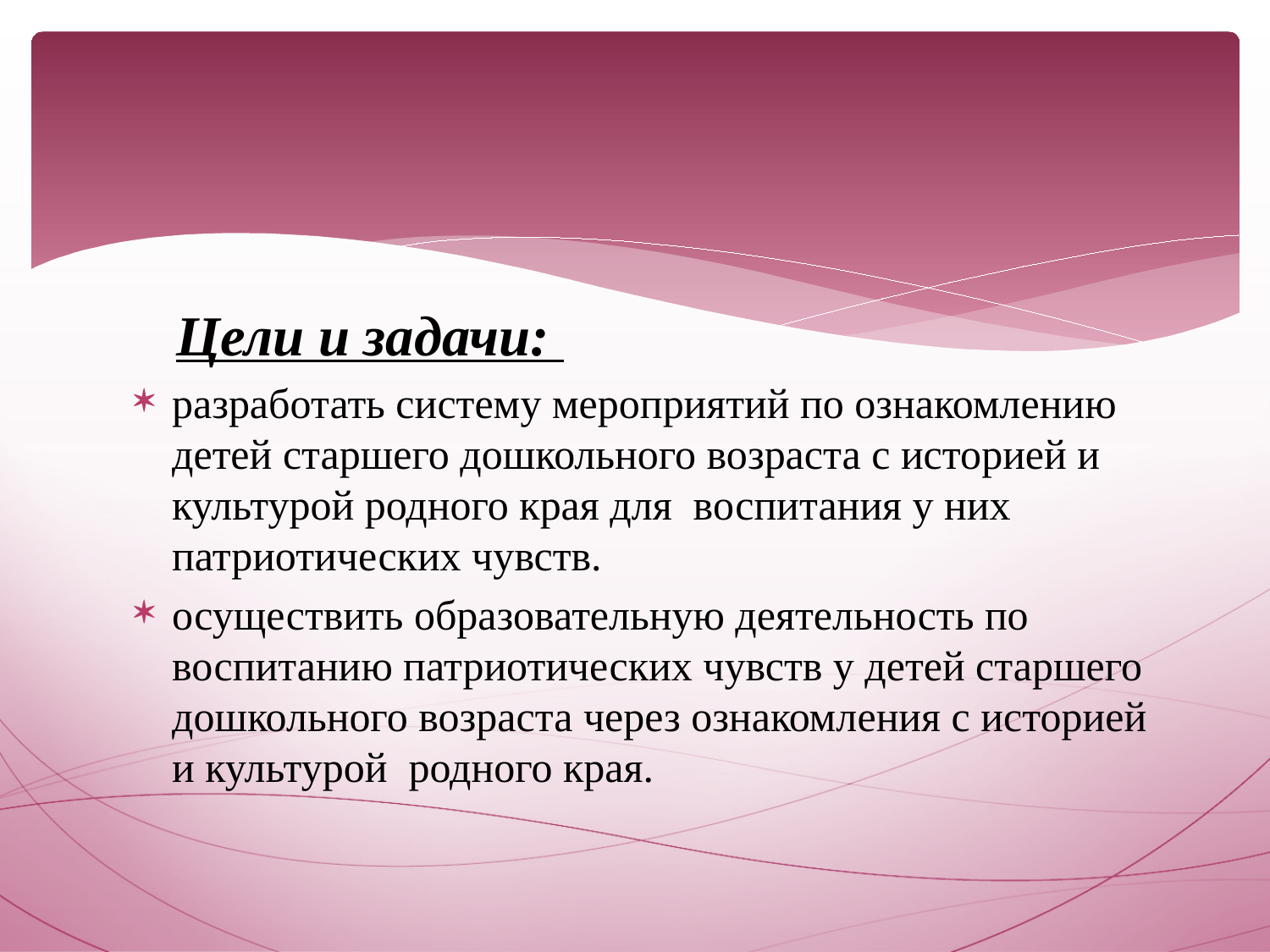

Цели и задачи:
разработать систему мероприятий по ознакомлению детей старшего дошкольного возраста с историей и культурой родного края для  воспитания у них патриотических чувств.
осуществить образовательную деятельность по воспитанию патриотических чувств у детей старшего дошкольного возраста через ознакомления с историей и культурой  родного края.